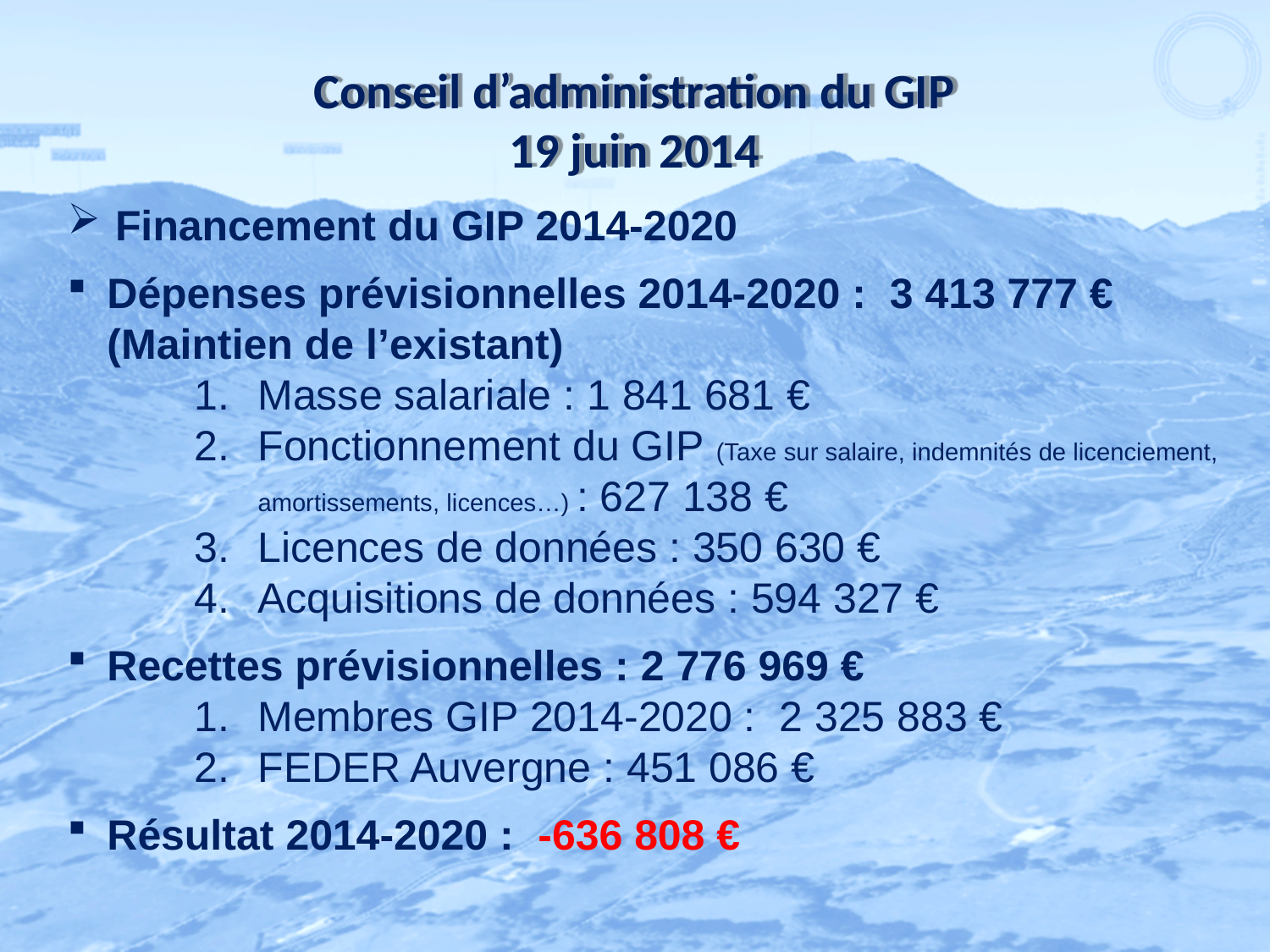

# Conseil d’administration du GIP 19 juin 2014
Financement du GIP 2014-2020

Dépenses prévisionnelles 2014-2020 :  3 413 777 € (Maintien de l’existant)
Masse salariale : 1 841 681 €
Fonctionnement du GIP (Taxe sur salaire, indemnités de licenciement, amortissements, licences…) : 627 138 €
Licences de données : 350 630 €
Acquisitions de données : 594 327 €

Recettes prévisionnelles : 2 776 969 €
Membres GIP 2014-2020 :  2 325 883 €
FEDER Auvergne : 451 086 €

Résultat 2014-2020 :  -636 808 €